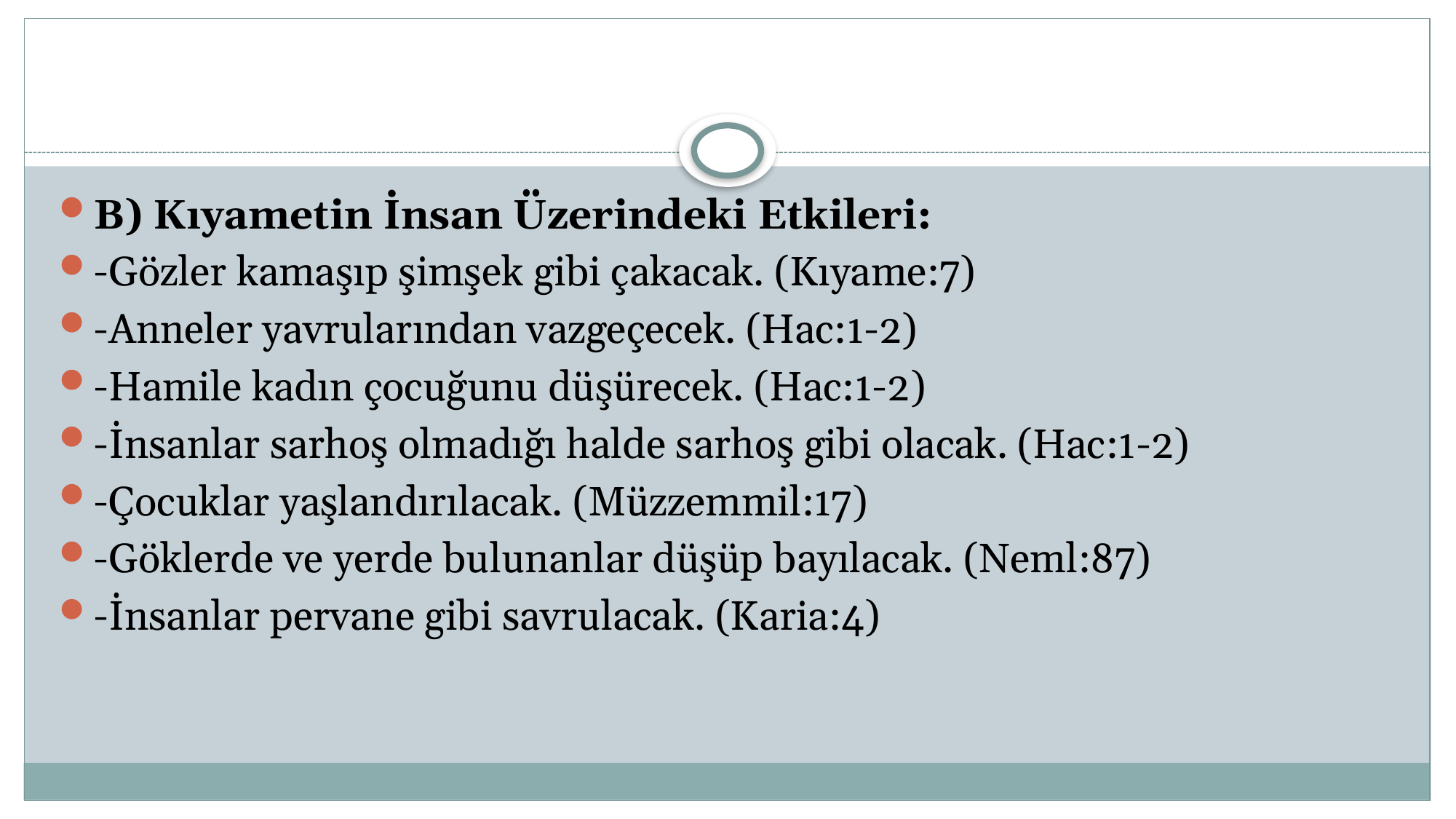

#
B) Kıyametin İnsan Üzerindeki Etkileri:
-Gözler kamaşıp şimşek gibi çakacak. (Kıyame:7)
-Anneler yavrularından vazgeçecek. (Hac:1-2)
-Hamile kadın çocuğunu düşürecek. (Hac:1-2)
-İnsanlar sarhoş olmadığı halde sarhoş gibi olacak. (Hac:1-2)
-Çocuklar yaşlandırılacak. (Müzzemmil:17)
-Göklerde ve yerde bulunanlar düşüp bayılacak. (Neml:87)
-İnsanlar pervane gibi savrulacak. (Karia:4)